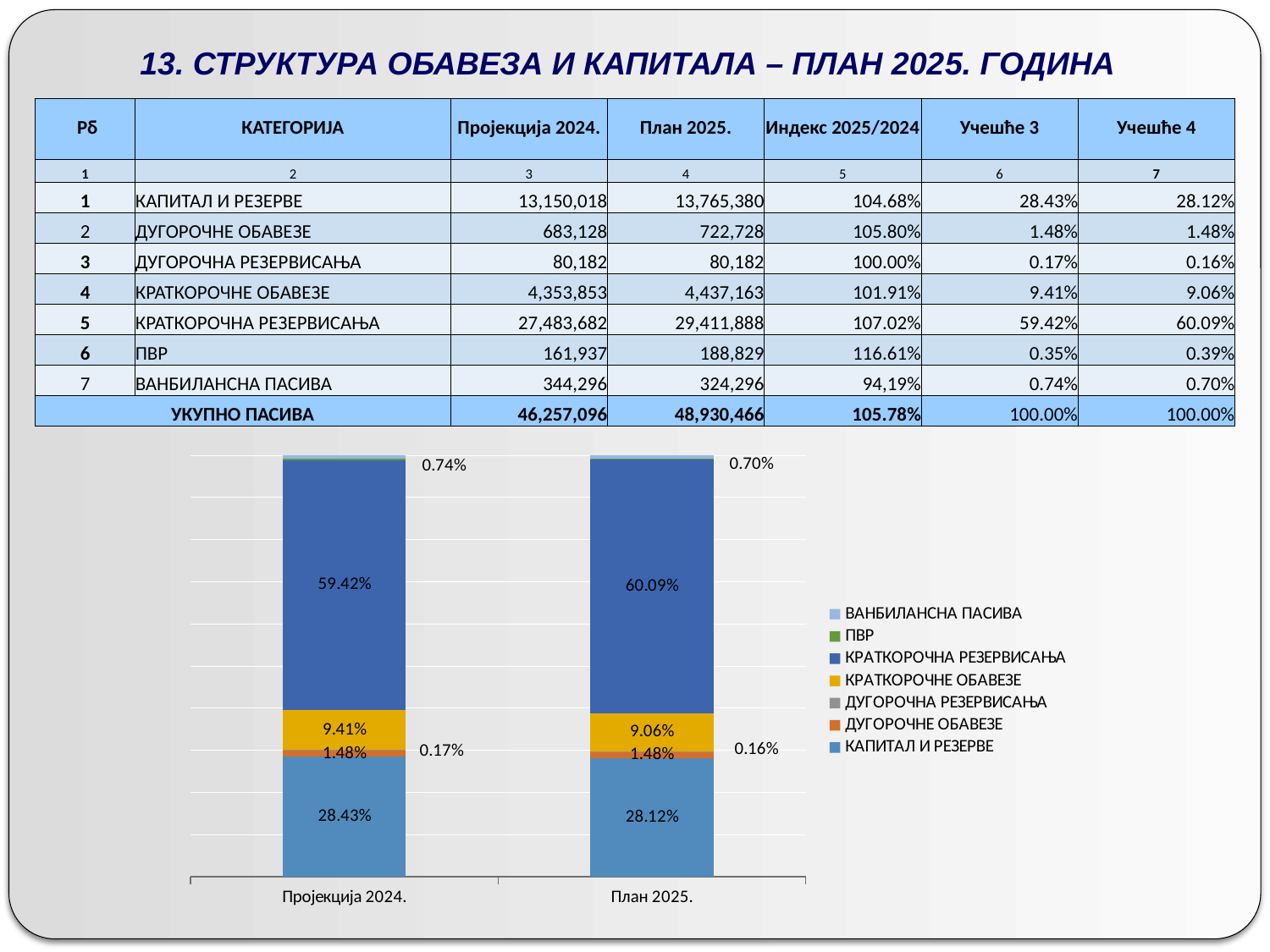

13. СТРУКТУРА ОБАВЕЗА И КАПИТАЛА – ПЛАН 2025. ГОДИНА
| Рб | КАТЕГОРИЈА | Пројекција 2024. | План 2025. | Индекс 2025/2024 | Учешће 3 | Учешће 4 |
| --- | --- | --- | --- | --- | --- | --- |
| 1 | 2 | 3 | 4 | 5 | 6 | 7 |
| 1 | КАПИТАЛ И РЕЗЕРВЕ | 13,150,018 | 13,765,380 | 104.68% | 28.43% | 28.12% |
| 2 | ДУГОРОЧНЕ ОБАВЕЗЕ | 683,128 | 722,728 | 105.80% | 1.48% | 1.48% |
| 3 | ДУГОРОЧНА РЕЗЕРВИСАЊА | 80,182 | 80,182 | 100.00% | 0.17% | 0.16% |
| 4 | КРАТКОРОЧНЕ ОБАВЕЗЕ | 4,353,853 | 4,437,163 | 101.91% | 9.41% | 9.06% |
| 5 | КРАТКОРОЧНА РЕЗЕРВИСАЊА | 27,483,682 | 29,411,888 | 107.02% | 59.42% | 60.09% |
| 6 | ПВР | 161,937 | 188,829 | 116.61% | 0.35% | 0.39% |
| 7 | ВАНБИЛАНСНА ПАСИВА | 344,296 | 324,296 | 94,19% | 0.74% | 0.70% |
| УКУПНО ПАСИВА |  | 46,257,096 | 48,930,466 | 105.78% | 100.00% | 100.00% |

### Chart

| Category | КАПИТАЛ И РЕЗЕРВЕ | ДУГОРОЧНЕ ОБАВЕЗЕ | ДУГОРОЧНА РЕЗЕРВИСАЊА | КРАТКОРОЧНЕ ОБАВЕЗЕ | КРАТКОРОЧНА РЕЗЕРВИСАЊА | ПВР | ВАНБИЛАНСНА ПАСИВА |
|---|---|---|---|---|---|---|---|
| Пројекција 2024. | 0.284281097109944 | 0.014768069314165334 | 0.0017333989146227425 | 0.09412292116219315 | 0.5941506142106283 | 0.0035008034226791927 | 0.007443095865767276 |
| План 2025. | 0.28121039746587906 | 0.014764476399468802 | 0.0016380232212702532 | 0.09064598077574992 | 0.6008500102940797 | 0.003857552653329184 | 0.007033559190223031 |